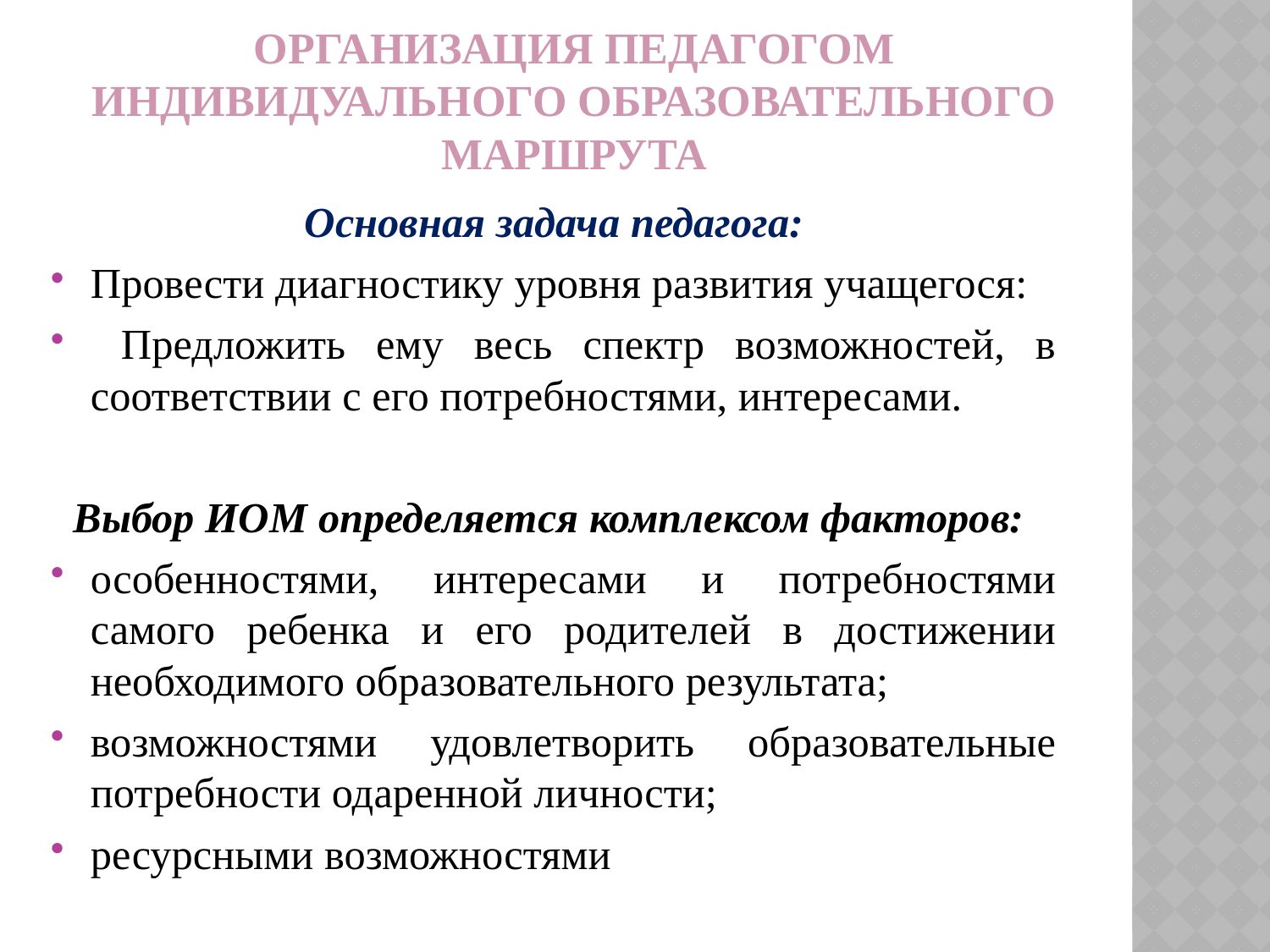

# Организация педагогом индивидуального образовательного маршрута
Основная задача педагога:
Провести диагностику уровня развития учащегося:
 Предложить ему весь спектр возможностей, в соответствии с его потребностями, интересами.

Выбор ИОМ определяется комплексом факторов:
особенностями, интересами и потребностями самого ребенка и его родителей в достижении необходимого образовательного результата;
возможностями удовлетворить образовательные потребности одаренной личности;
ресурсными возможностями